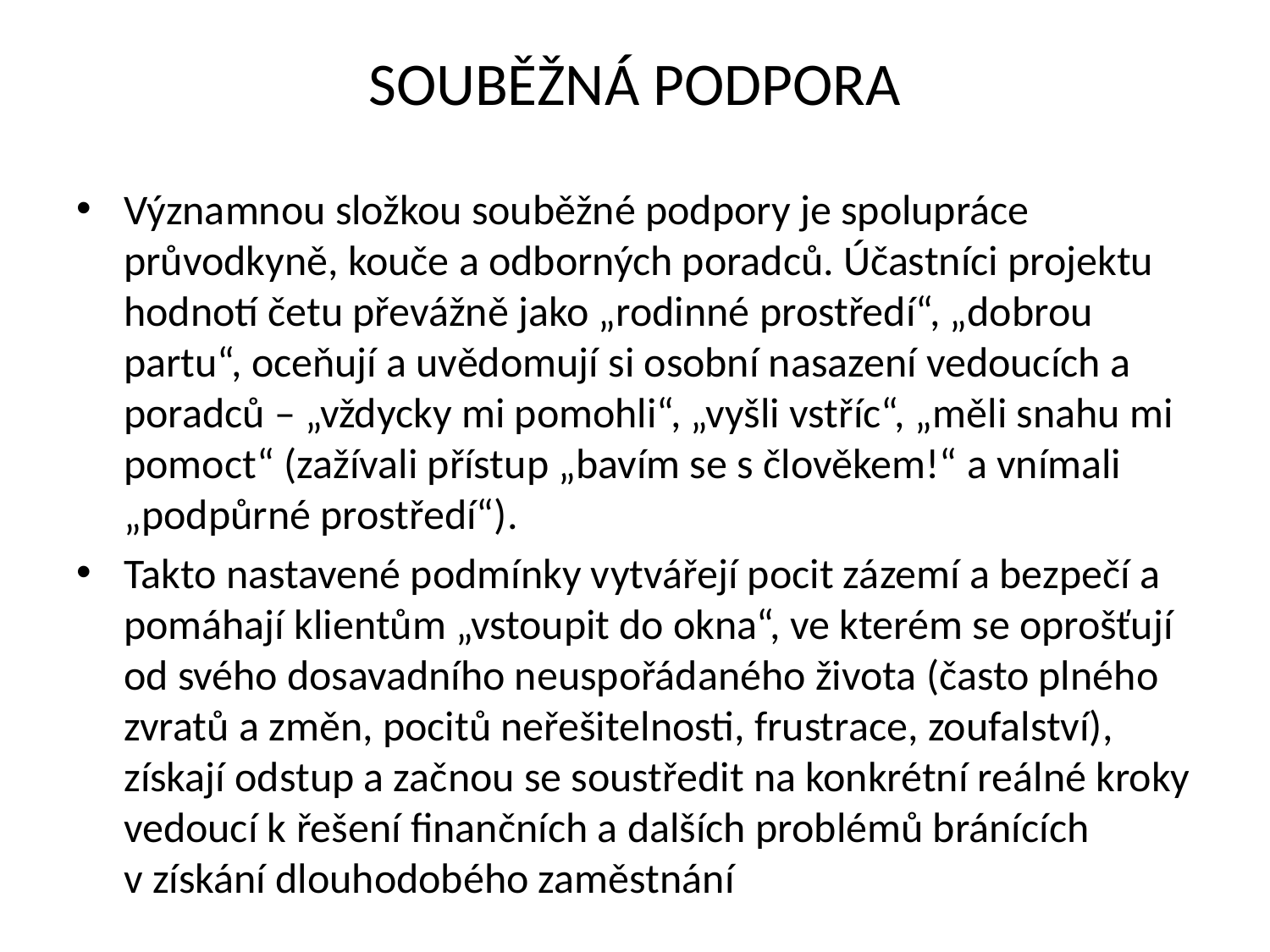

# SOUBĚŽNÁ PODPORA
Významnou složkou souběžné podpory je spolupráce průvodkyně, kouče a odborných poradců. Účastníci projektu hodnotí četu převážně jako „rodinné prostředí“, „dobrou partu“, oceňují a uvědomují si osobní nasazení vedoucích a poradců – „vždycky mi pomohli“, „vyšli vstříc“, „měli snahu mi pomoct“ (zažívali přístup „bavím se s člověkem!“ a vnímali „podpůrné prostředí“).
Takto nastavené podmínky vytvářejí pocit zázemí a bezpečí a pomáhají klientům „vstoupit do okna“, ve kterém se oprošťují od svého dosavadního neuspořádaného života (často plného zvratů a změn, pocitů neřešitelnosti, frustrace, zoufalství), získají odstup a začnou se soustředit na konkrétní reálné kroky vedoucí k řešení finančních a dalších problémů bránících v získání dlouhodobého zaměstnání